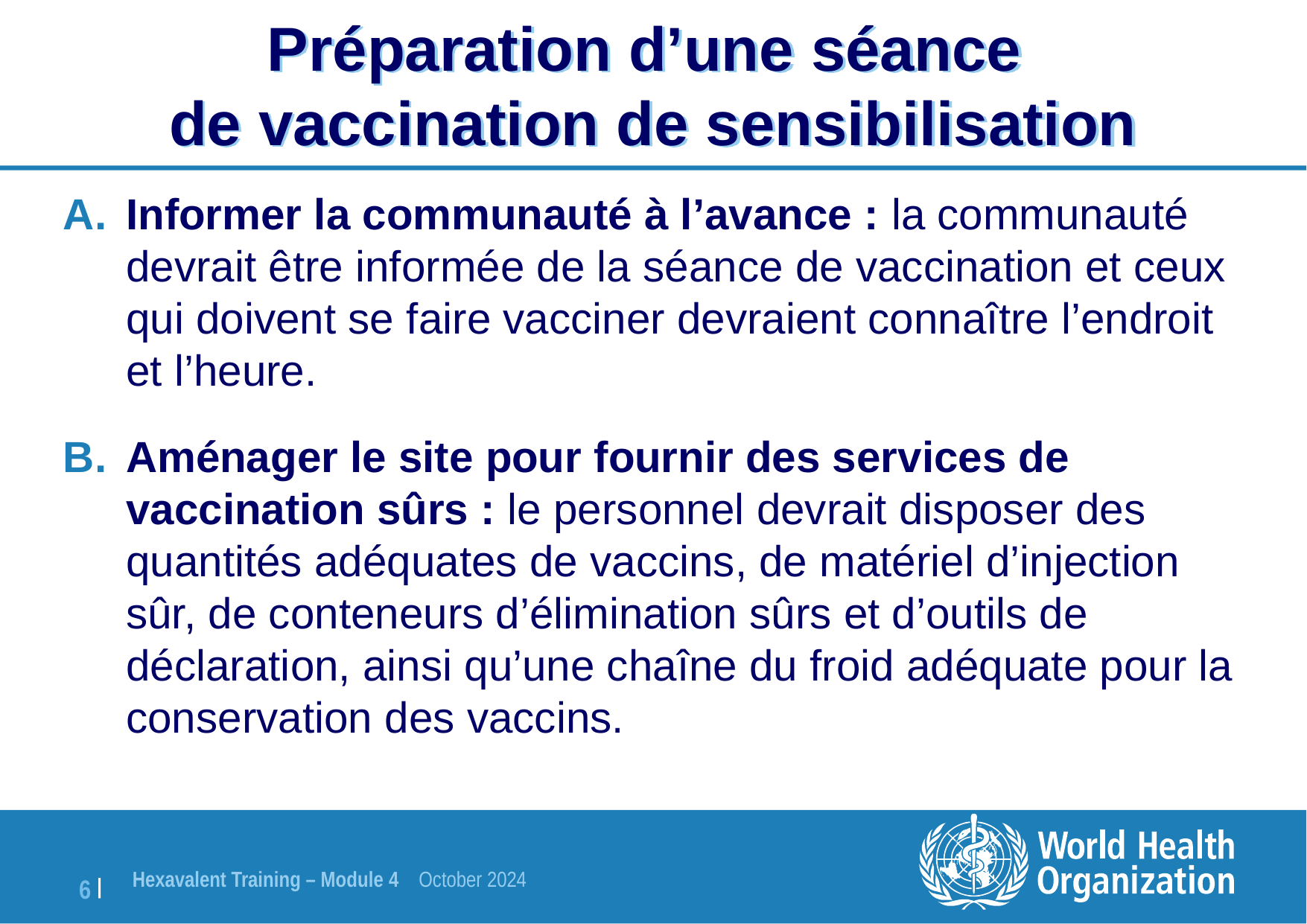

# Préparation d’une séance de vaccination de sensibilisation
Informer la communauté à l’avance : la communauté devrait être informée de la séance de vaccination et ceux qui doivent se faire vacciner devraient connaître l’endroit et l’heure.
Aménager le site pour fournir des services de vaccination sûrs : le personnel devrait disposer des quantités adéquates de vaccins, de matériel d’injection sûr, de conteneurs d’élimination sûrs et d’outils de déclaration, ainsi qu’une chaîne du froid adéquate pour la conservation des vaccins.